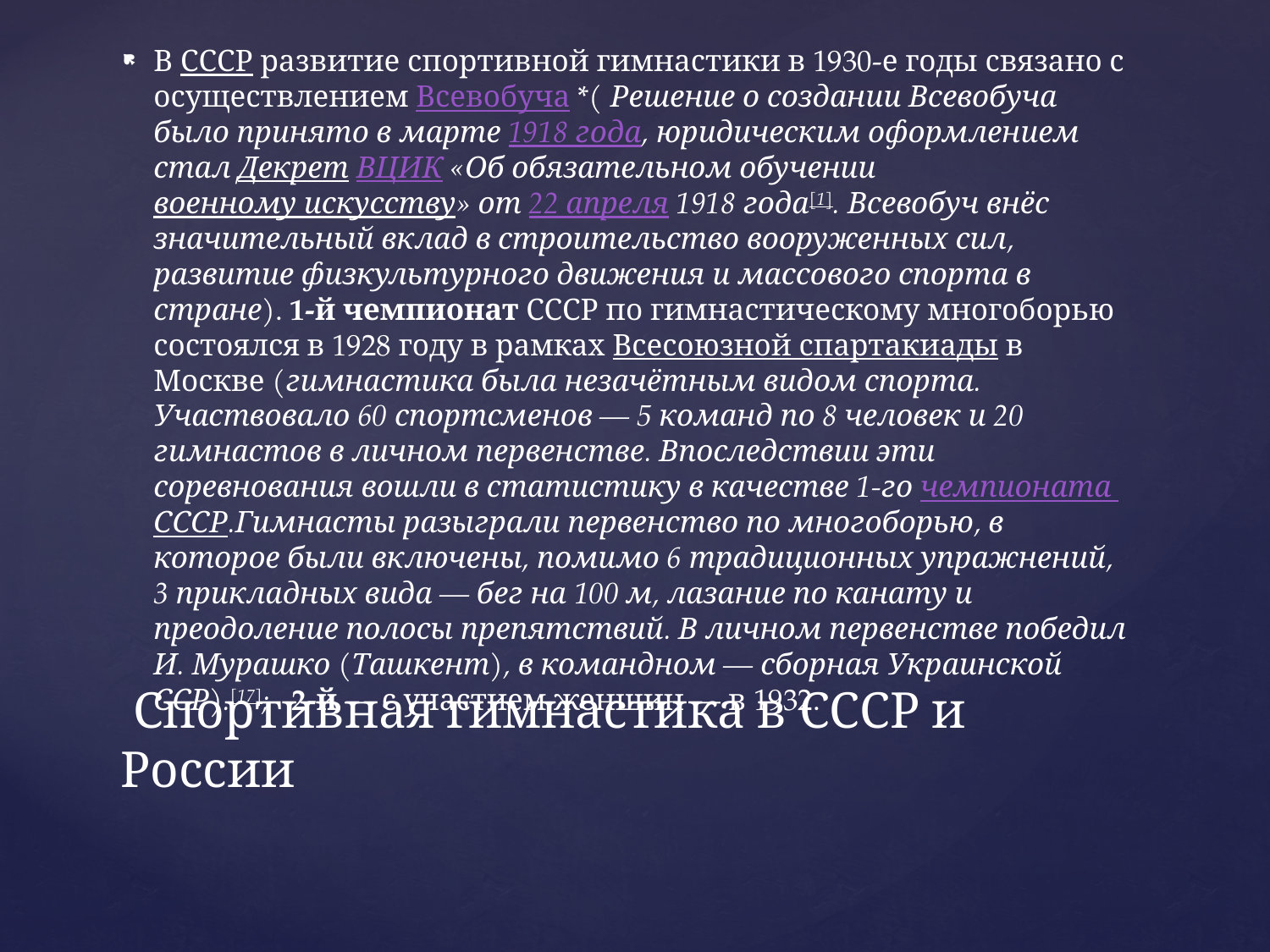

В СССР развитие спортивной гимнастики в 1930-е годы связано с осуществлением Всевобуча *( Решение о создании Всевобуча было принято в марте 1918 года, юридическим оформлением стал Декрет ВЦИК «Об обязательном обучении военному искусству» от 22 апреля 1918 года[1]. Всевобуч внёс значительный вклад в строительство вооруженных сил, развитие физкультурного движения и массового спорта в стране). 1-й чемпионат СССР по гимнастическому многоборью состоялся в 1928 году в рамках Всесоюзной спартакиады в Москве (гимнастика была незачётным видом спорта. Участвовало 60 спортсменов — 5 команд по 8 человек и 20 гимнастов в личном первенстве. Впоследствии эти соревнования вошли в статистику в качестве 1-го чемпионата СССР.Гимнасты разыграли первенство по многоборью, в которое были включены, помимо 6 традиционных упражнений, 3 прикладных вида — бег на 100 м, лазание по канату и преодоление полосы препятствий. В личном первенстве победил И. Мурашко (Ташкент), в командном — сборная Украинской ССР).[17];   2-й — с участием женщин — в 1932.
# Спортивная гимнастика в СССР и России